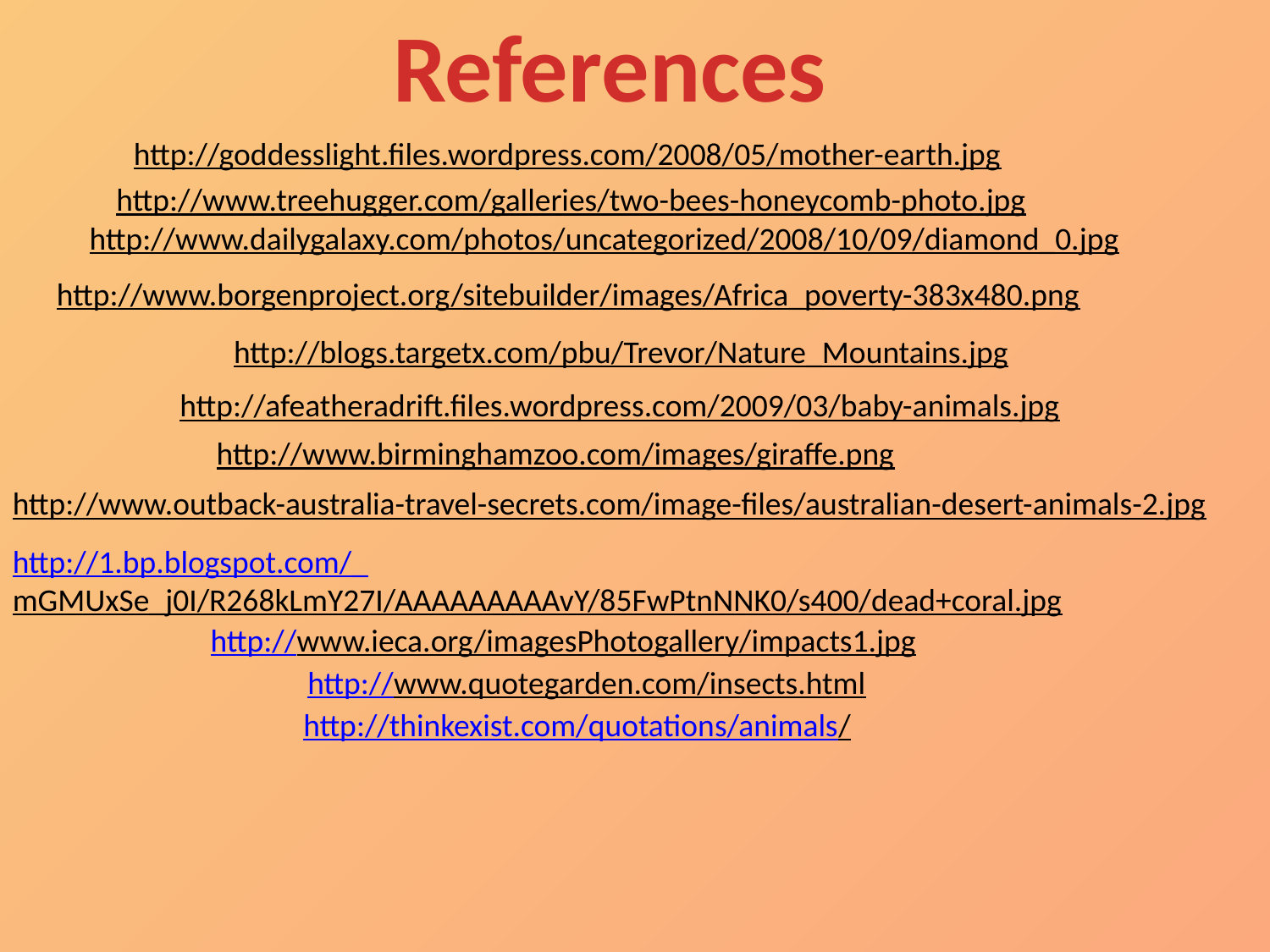

References
http://goddesslight.files.wordpress.com/2008/05/mother-earth.jpg
http://www.treehugger.com/galleries/two-bees-honeycomb-photo.jpg
http://www.dailygalaxy.com/photos/uncategorized/2008/10/09/diamond_0.jpg
http://www.borgenproject.org/sitebuilder/images/Africa_poverty-383x480.png
http://blogs.targetx.com/pbu/Trevor/Nature_Mountains.jpg
http://afeatheradrift.files.wordpress.com/2009/03/baby-animals.jpg
http://www.birminghamzoo.com/images/giraffe.png
http://www.outback-australia-travel-secrets.com/image-files/australian-desert-animals-2.jpg
http://1.bp.blogspot.com/_mGMUxSe_j0I/R268kLmY27I/AAAAAAAAAvY/85FwPtnNNK0/s400/dead+coral.jpg
http://www.ieca.org/imagesPhotogallery/impacts1.jpg
http://www.quotegarden.com/insects.html
http://thinkexist.com/quotations/animals/